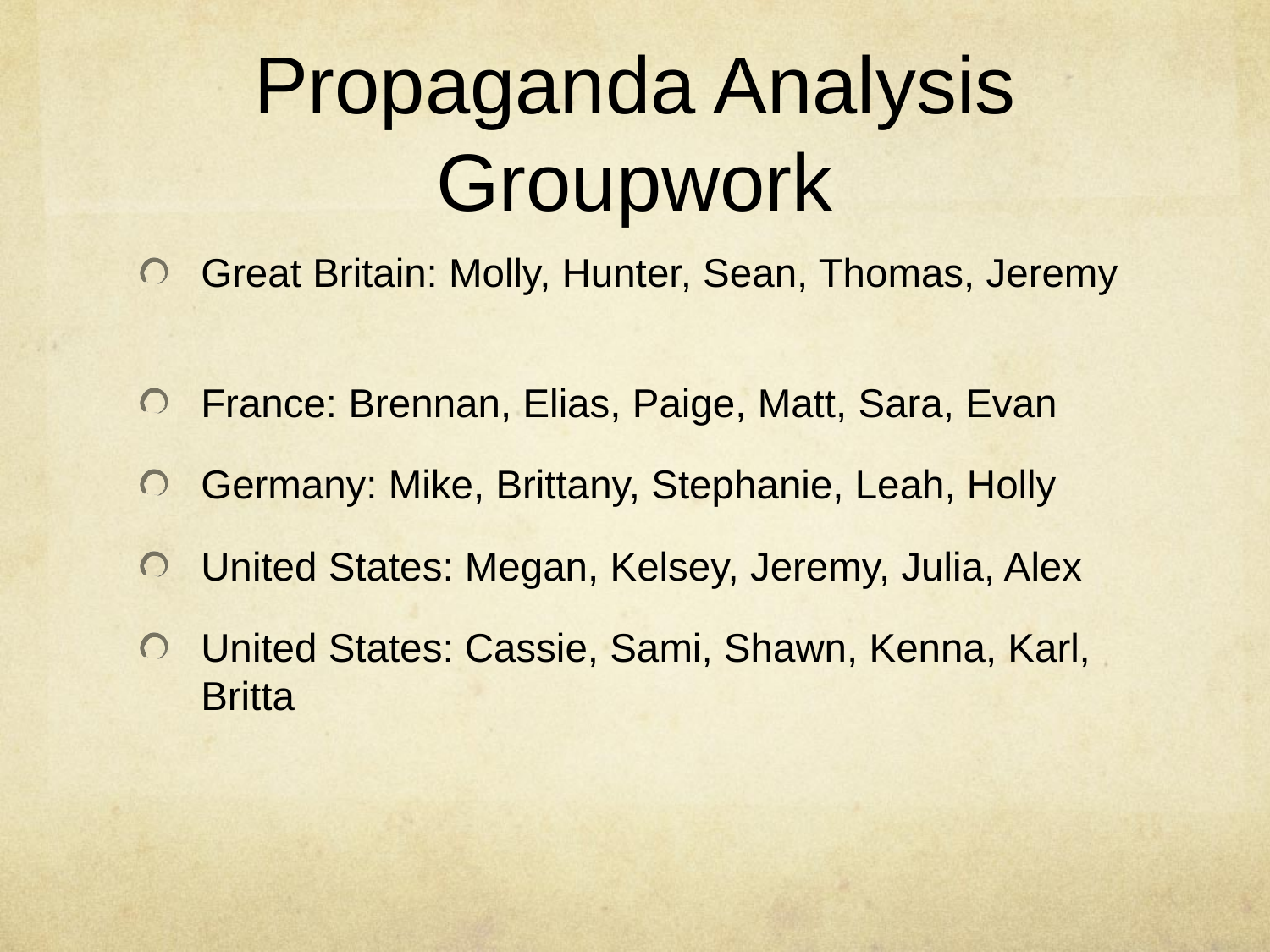

# Propaganda Analysis Groupwork
Great Britain: Molly, Hunter, Sean, Thomas, Jeremy
France: Brennan, Elias, Paige, Matt, Sara, Evan
Germany: Mike, Brittany, Stephanie, Leah, Holly
United States: Megan, Kelsey, Jeremy, Julia, Alex
United States: Cassie, Sami, Shawn, Kenna, Karl, Britta